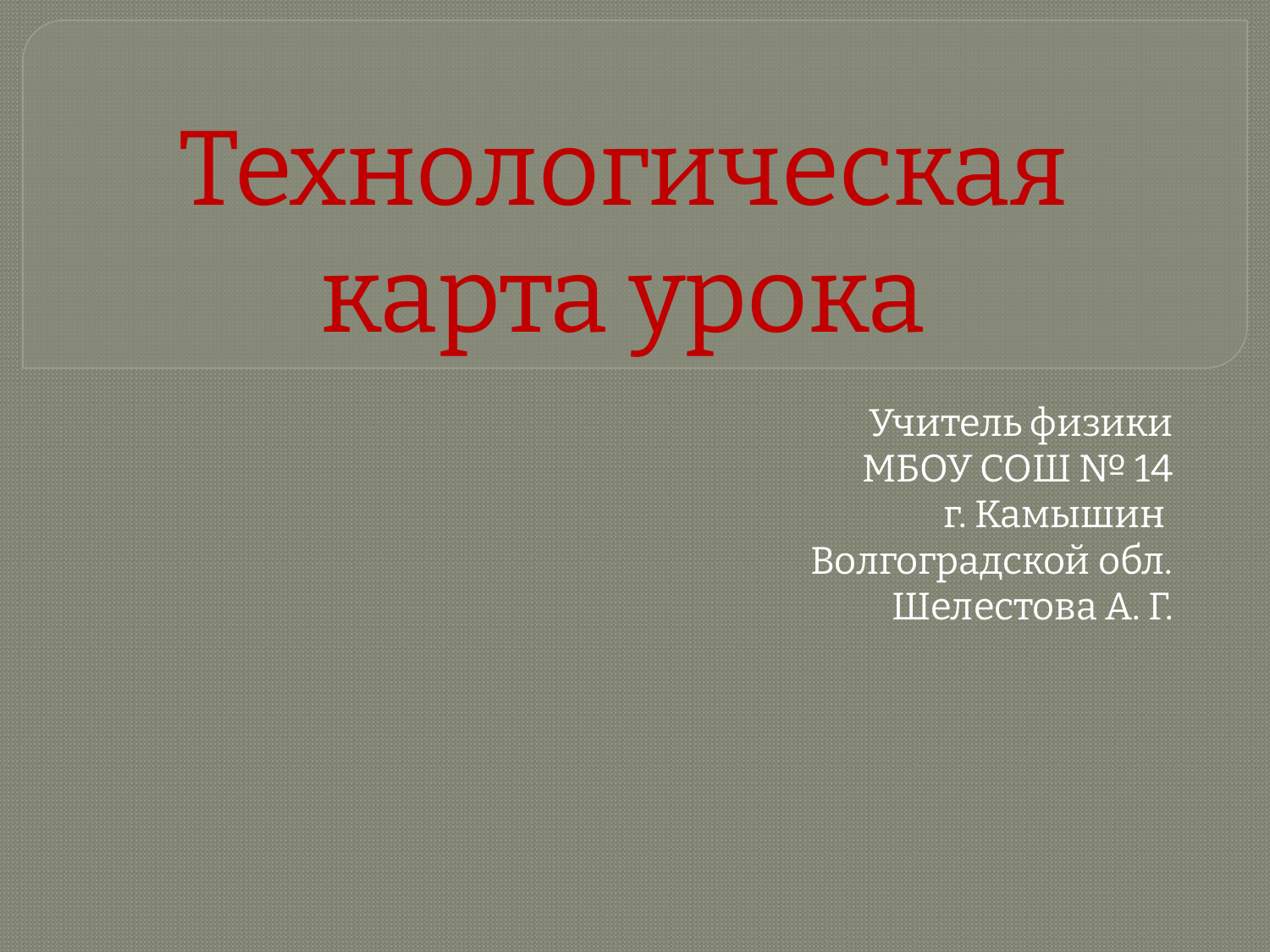

# Технологическая карта урока
Учитель физики
МБОУ СОШ № 14
г. Камышин
Волгоградской обл.
Шелестова А. Г.